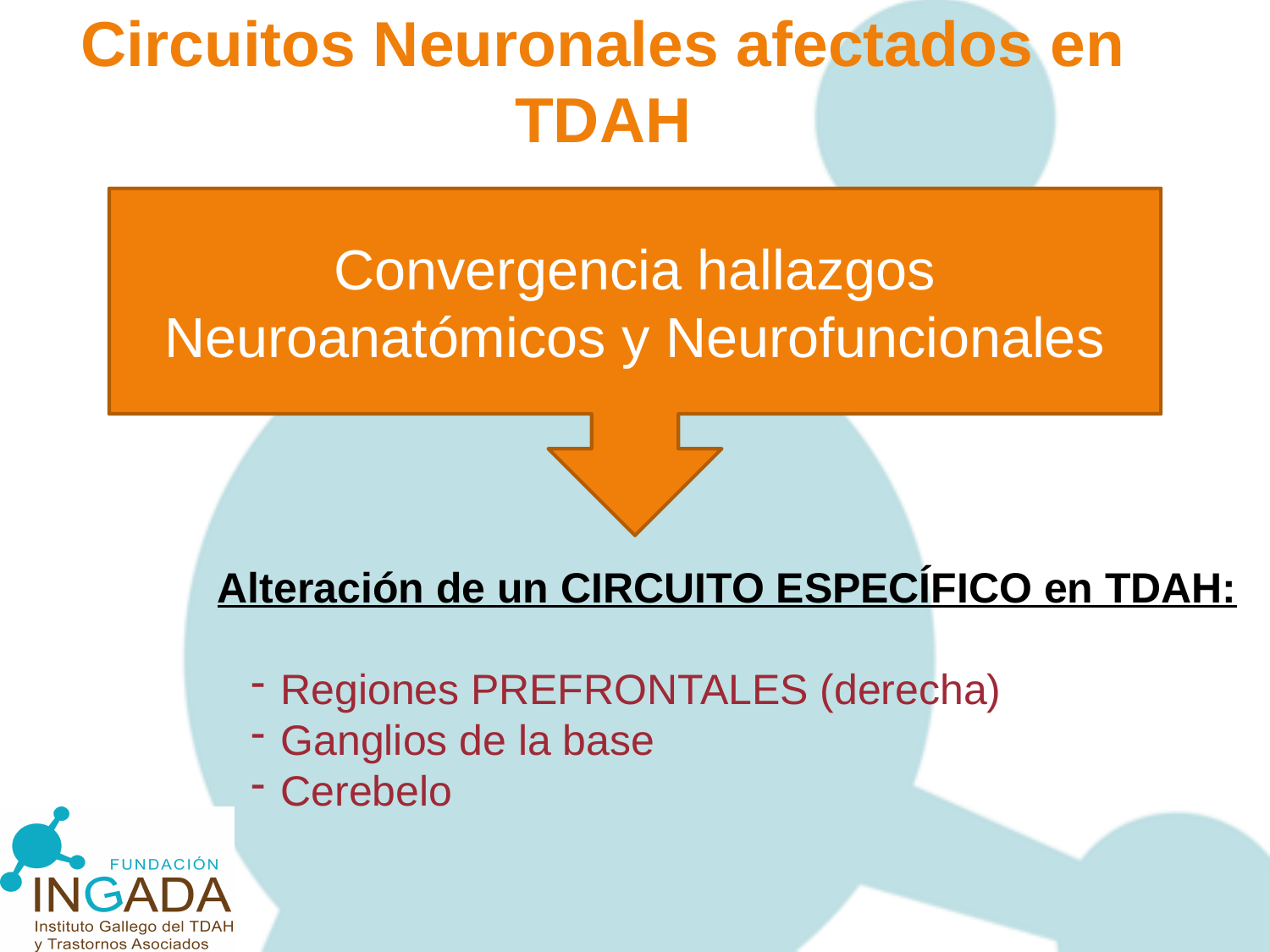

# Circuitos Neuronales afectados en TDAH
Convergencia hallazgos Neuroanatómicos y Neurofuncionales
Alteración de un CIRCUITO ESPECÍFICO en TDAH:

Regiones PREFRONTALES (derecha)
Ganglios de la base
Cerebelo